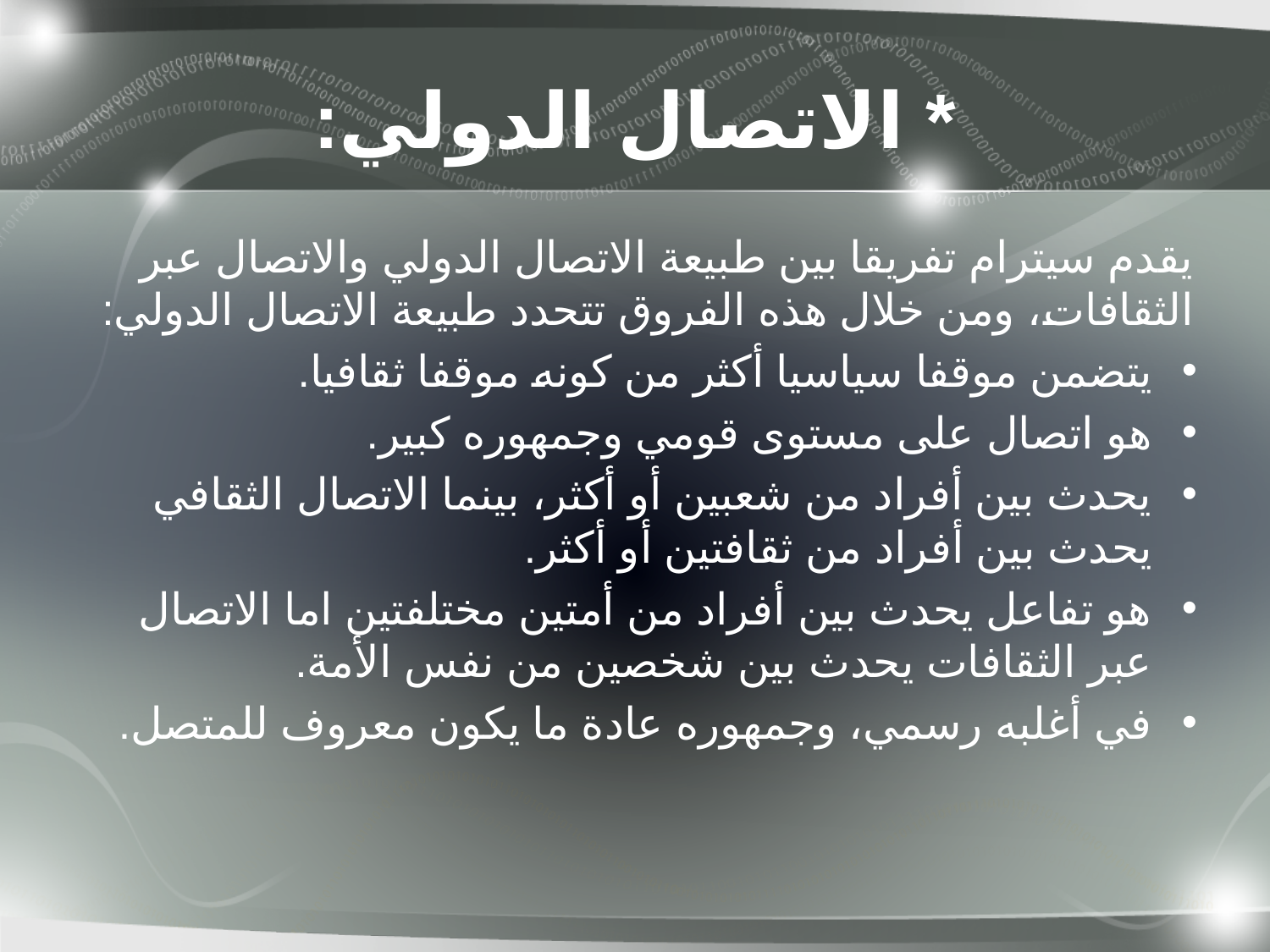

# * الاتصال الدولي:
يقدم سيترام تفريقا بين طبيعة الاتصال الدولي والاتصال عبر الثقافات، ومن خلال هذه الفروق تتحدد طبيعة الاتصال الدولي:
يتضمن موقفا سياسيا أكثر من كونه موقفا ثقافيا.
هو اتصال على مستوى قومي وجمهوره كبير.
يحدث بين أفراد من شعبين أو أكثر، بينما الاتصال الثقافي يحدث بين أفراد من ثقافتين أو أكثر.
هو تفاعل يحدث بين أفراد من أمتين مختلفتين اما الاتصال عبر الثقافات يحدث بين شخصين من نفس الأمة.
في أغلبه رسمي، وجمهوره عادة ما يكون معروف للمتصل.